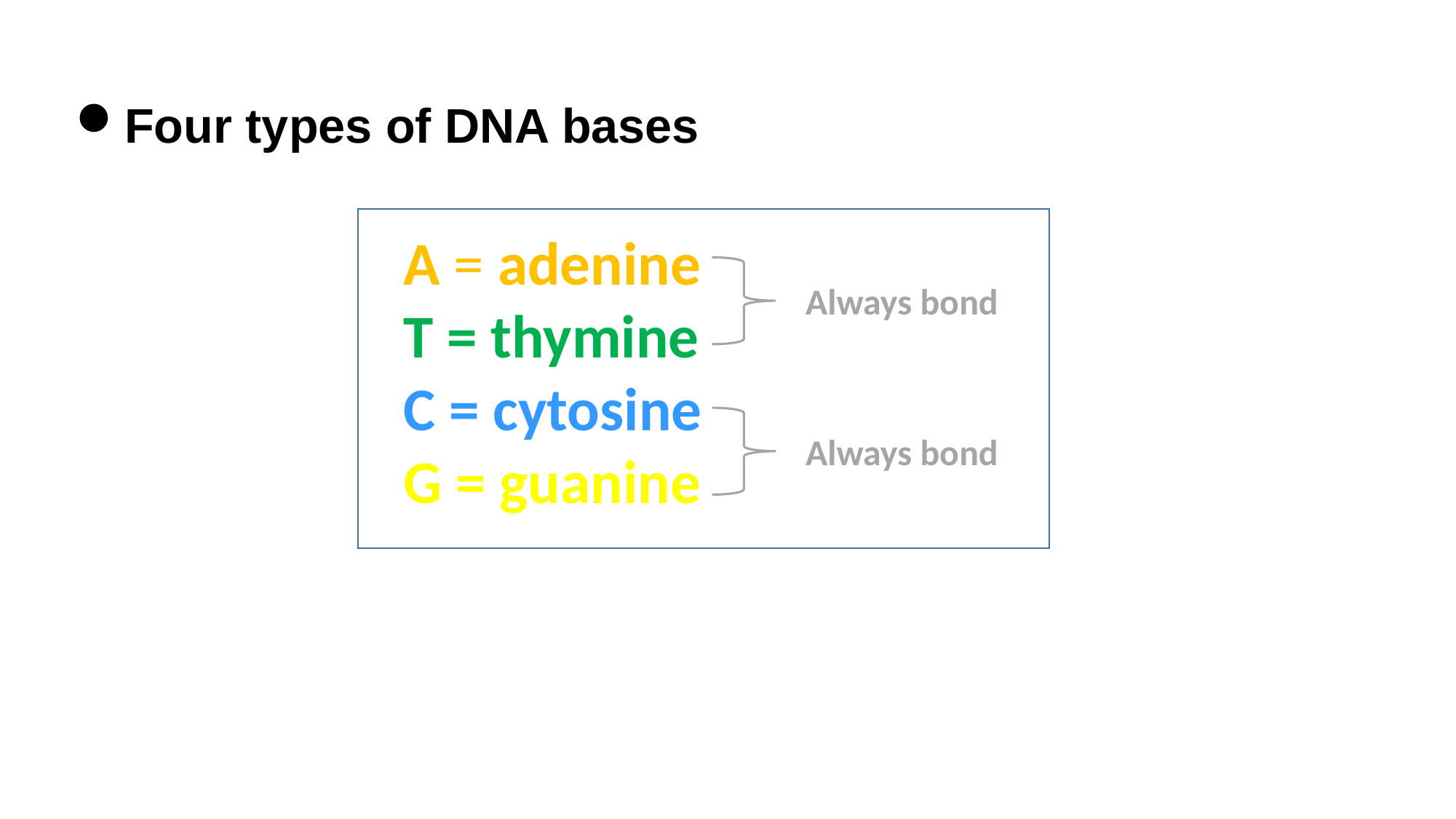

Four types of DNA bases

			A = adenine
			T = thymine
			C = cytosine
			G = guanine

Always bond

Always bond